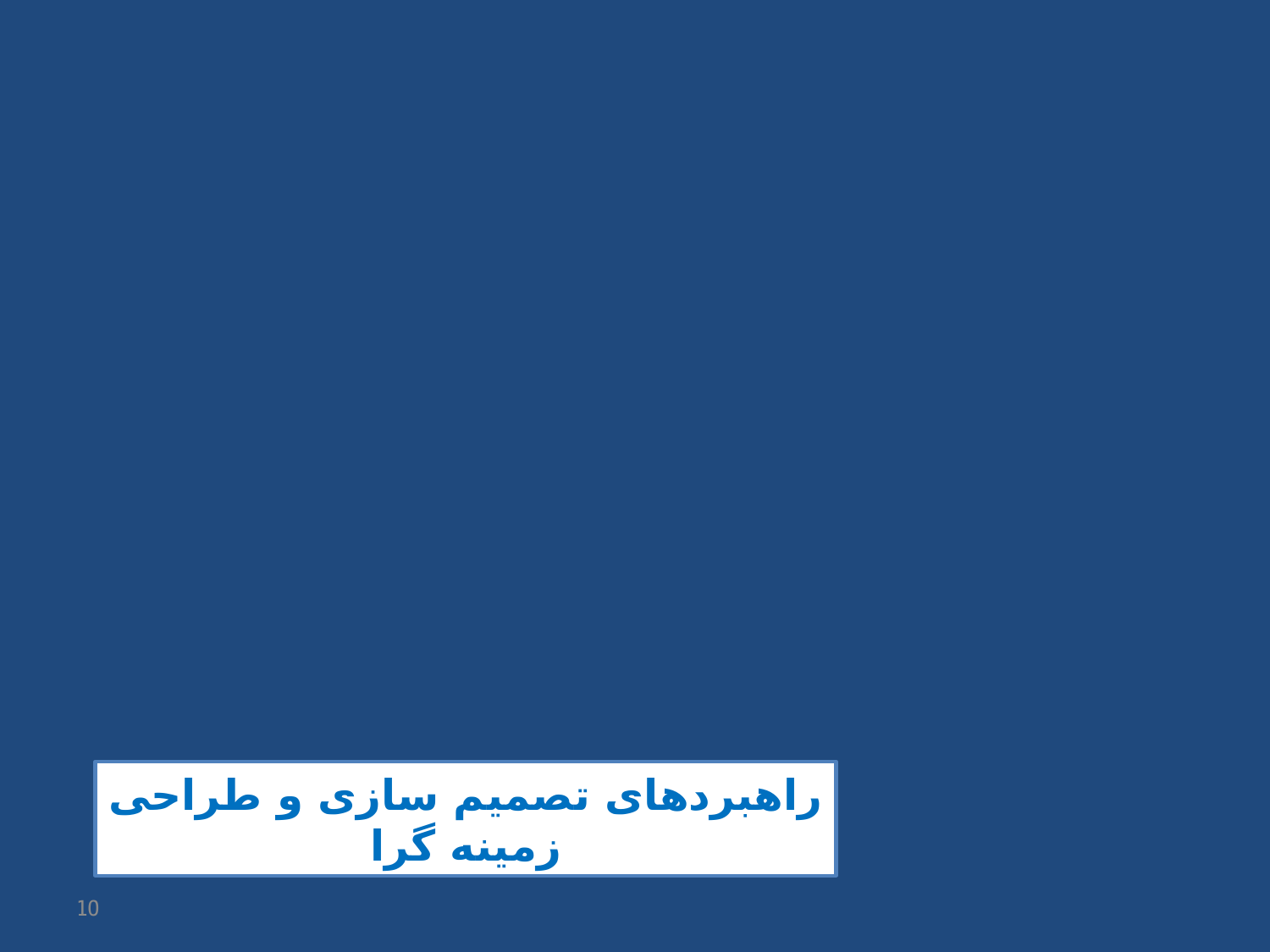

راهبردهای تصمیم سازی و طراحی زمینه گرا
10